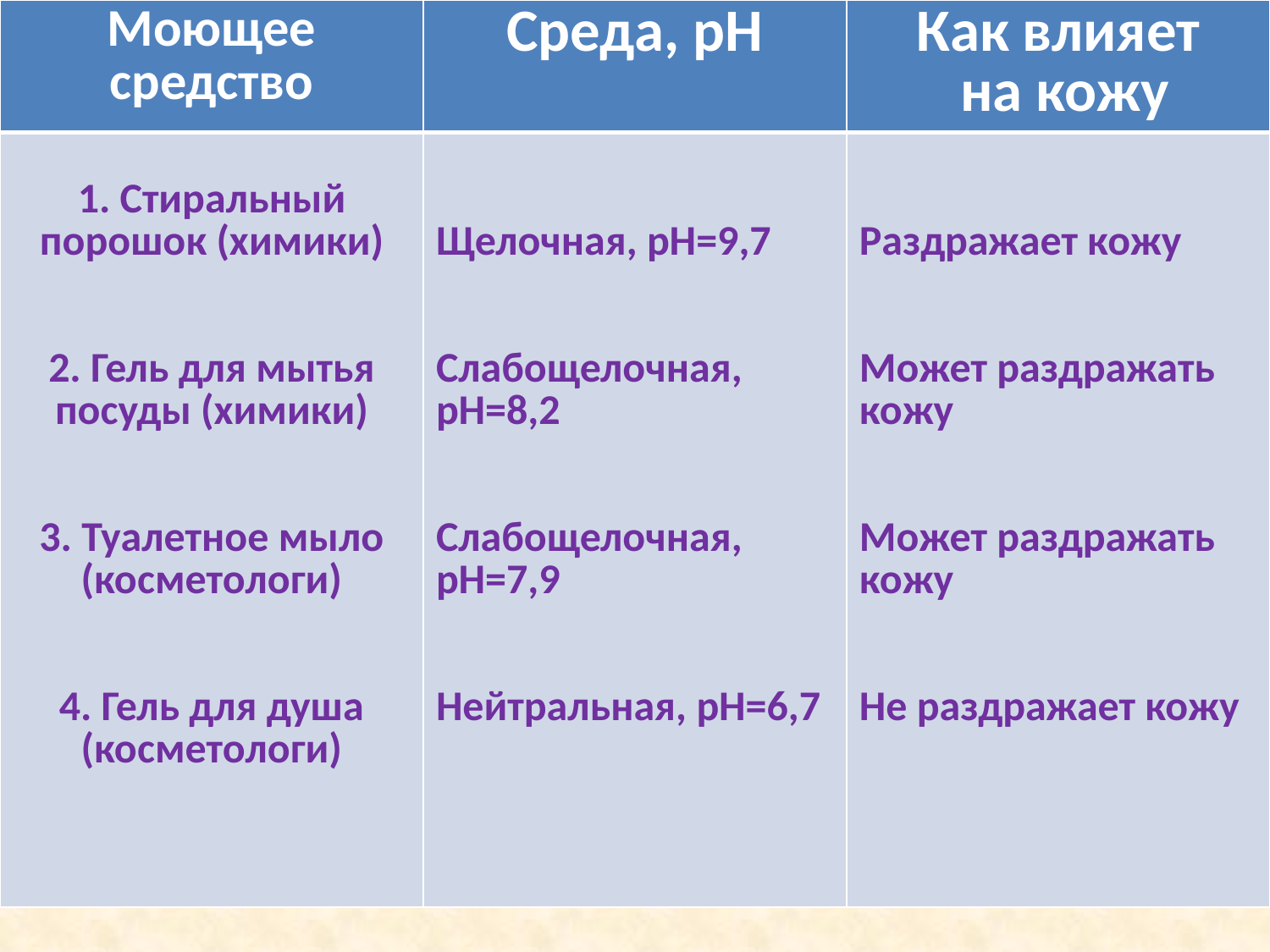

| Моющее средство | Среда, рН | Как влияет на кожу |
| --- | --- | --- |
| 1. Стиральный порошок (химики) 2. Гель для мытья посуды (химики) 3. Туалетное мыло (косметологи) 4. Гель для душа (косметологи) | Щелочная, рН=9,7 Слабощелочная, рН=8,2 Слабощелочная, рН=7,9 Нейтральная, рН=6,7 | Раздражает кожу Может раздражать кожу Может раздражать кожу Не раздражает кожу |